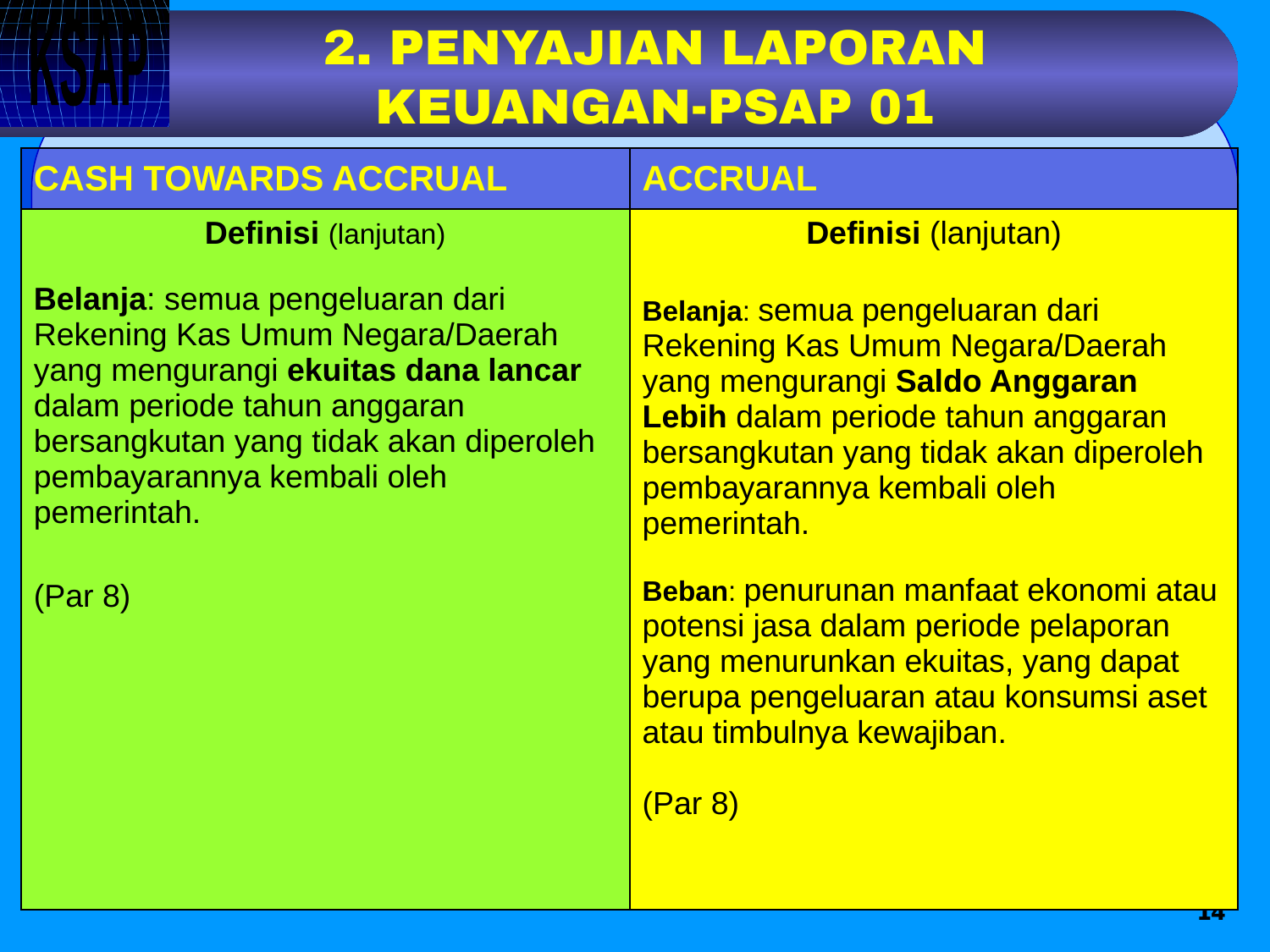

# 2. PENYAJIAN LAPORAN KEUANGAN-PSAP 01
| CASH TOWARDS ACCRUAL | ACCRUAL |
| --- | --- |
| Definisi (lanjutan) Belanja: semua pengeluaran dari Rekening Kas Umum Negara/Daerah yang mengurangi ekuitas dana lancar dalam periode tahun anggaran bersangkutan yang tidak akan diperoleh pembayarannya kembali oleh pemerintah. (Par 8) | Definisi (lanjutan) Belanja: semua pengeluaran dari Rekening Kas Umum Negara/Daerah yang mengurangi Saldo Anggaran Lebih dalam periode tahun anggaran bersangkutan yang tidak akan diperoleh pembayarannya kembali oleh pemerintah. Beban: penurunan manfaat ekonomi atau potensi jasa dalam periode pelaporan yang menurunkan ekuitas, yang dapat berupa pengeluaran atau konsumsi aset atau timbulnya kewajiban. (Par 8) |
14